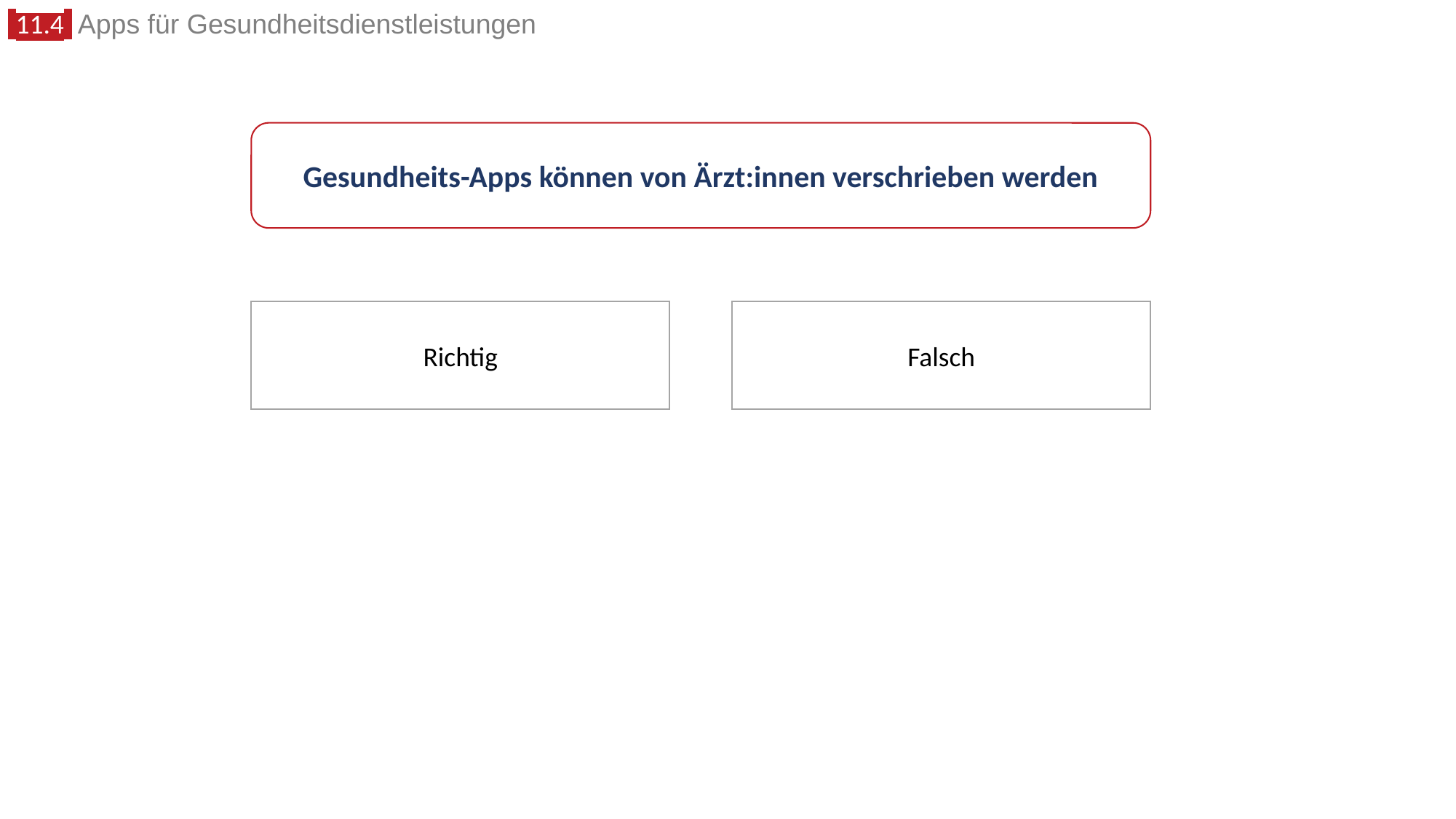

Gesundheits-Apps können von Ärzt:innen verschrieben werden
Richtig
Falsch